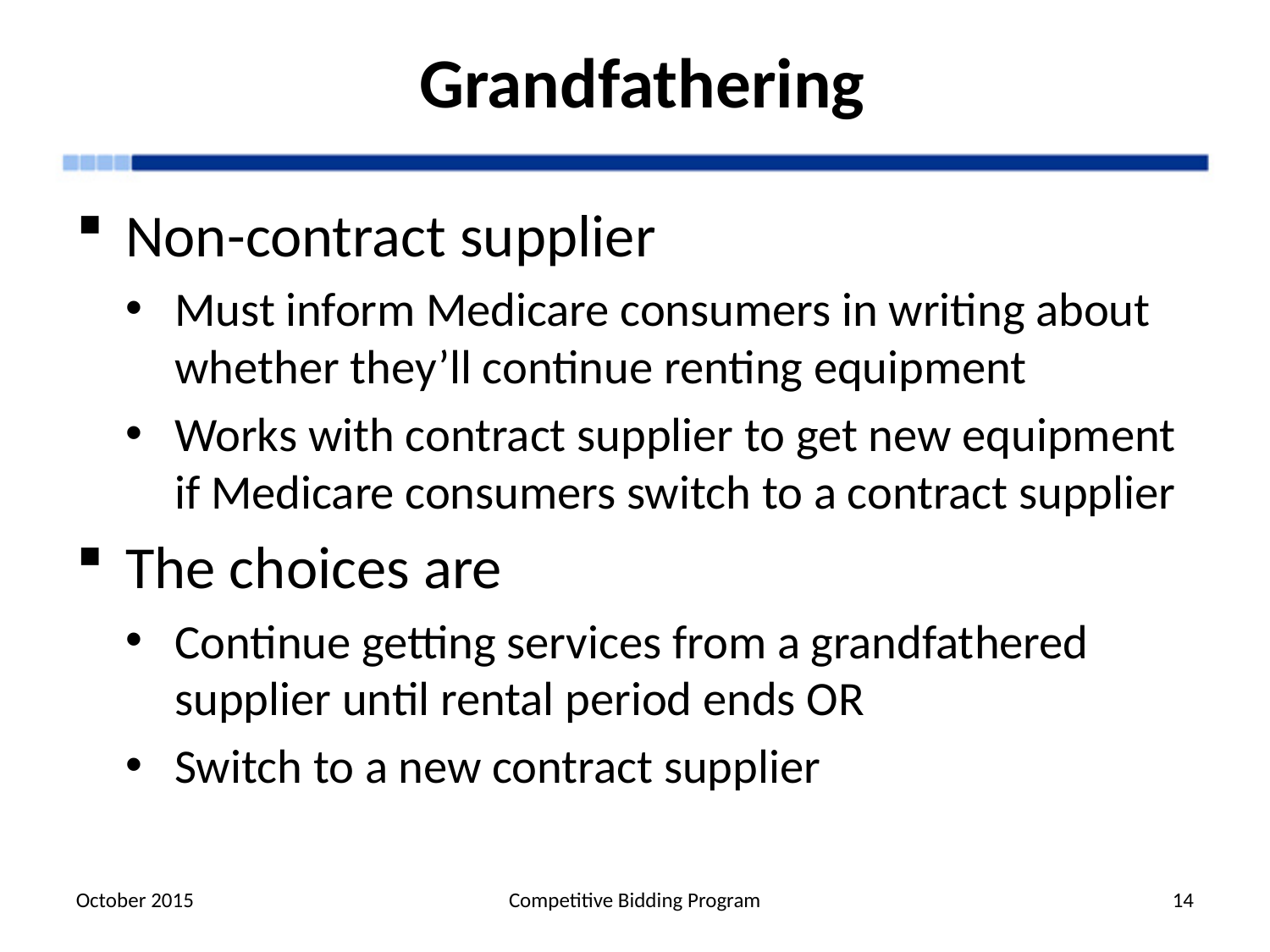

# Grandfathering
Non-contract supplier
Must inform Medicare consumers in writing about whether they’ll continue renting equipment
Works with contract supplier to get new equipment if Medicare consumers switch to a contract supplier
The choices are
Continue getting services from a grandfathered supplier until rental period ends OR
Switch to a new contract supplier
October 2015
Competitive Bidding Program
14